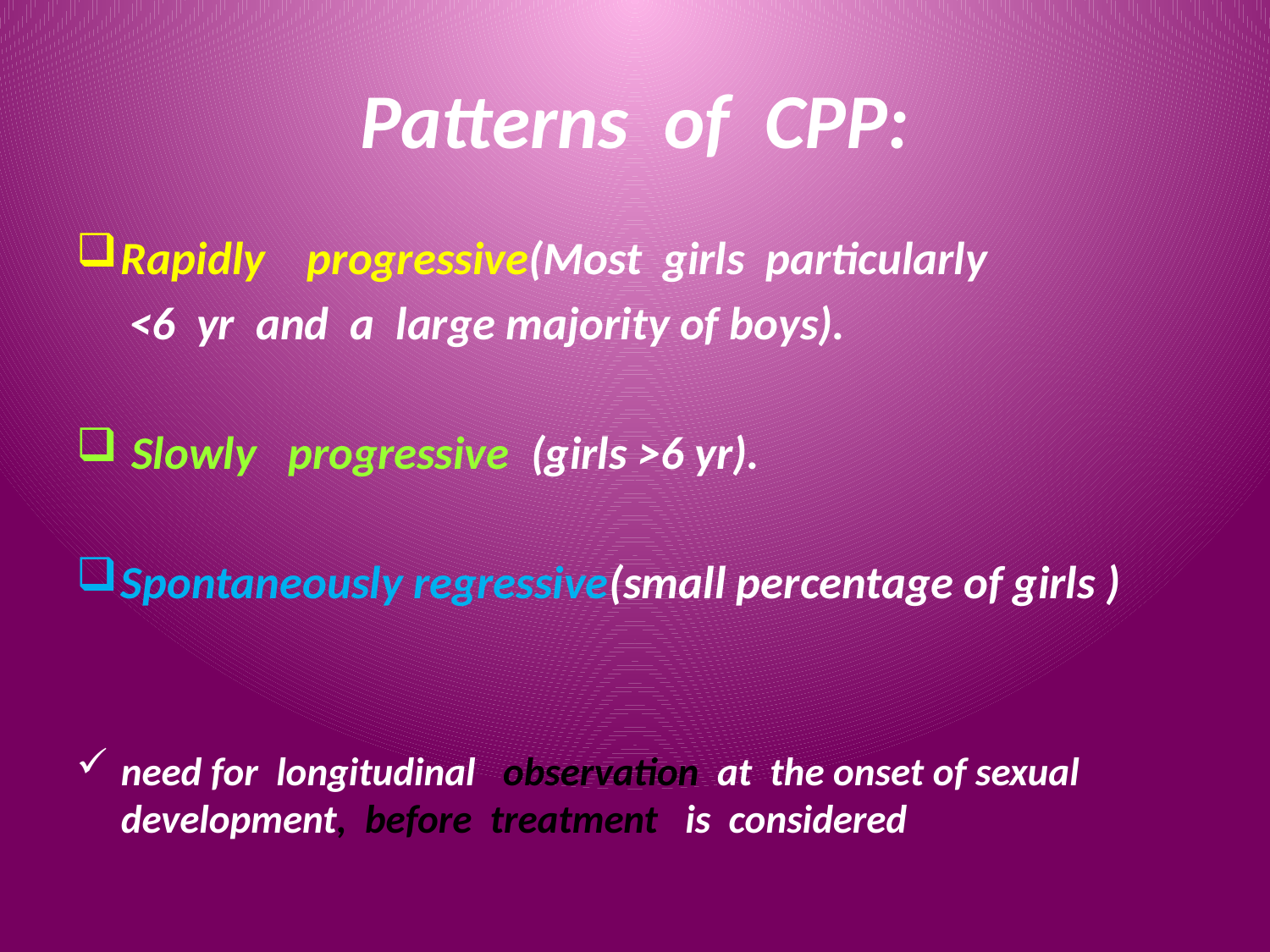

# Patterns  of  CPP:
Rapidly    progressive(Most  girls  particularly
     <6  yr  and  a  large majority of boys).

 Slowly   progressive  (girls >6 yr).

Spontaneously regressive(small percentage of girls )

need for  longitudinal   observation  at  the onset of sexual development,  before  treatment   is  considered